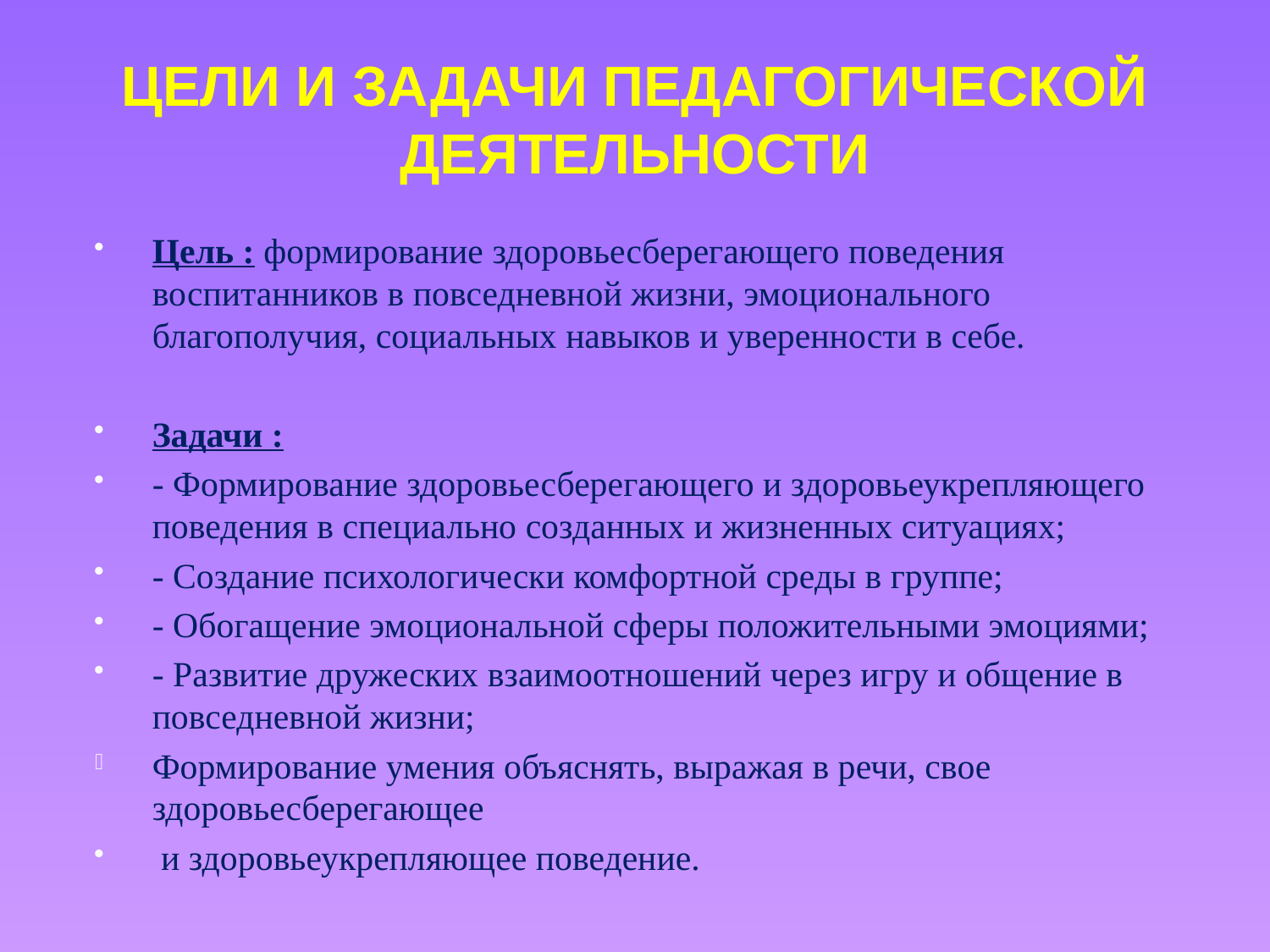

# ЦЕЛИ И ЗАДАЧИ ПЕДАГОГИЧЕСКОЙ ДЕЯТЕЛЬНОСТИ
Цель : формирование здоровьесберегающего поведения воспитанников в повседневной жизни, эмоционального благополучия, социальных навыков и уверенности в себе.

Задачи :
- Формирование здоровьесберегающего и здоровьеукрепляющего поведения в специально созданных и жизненных ситуациях;
- Создание психологически комфортной среды в группе;
- Обогащение эмоциональной сферы положительными эмоциями;
- Развитие дружеских взаимоотношений через игру и общение в повседневной жизни;
Формирование умения объяснять, выражая в речи, свое здоровьесберегающее
 и здоровьеукрепляющее поведение.